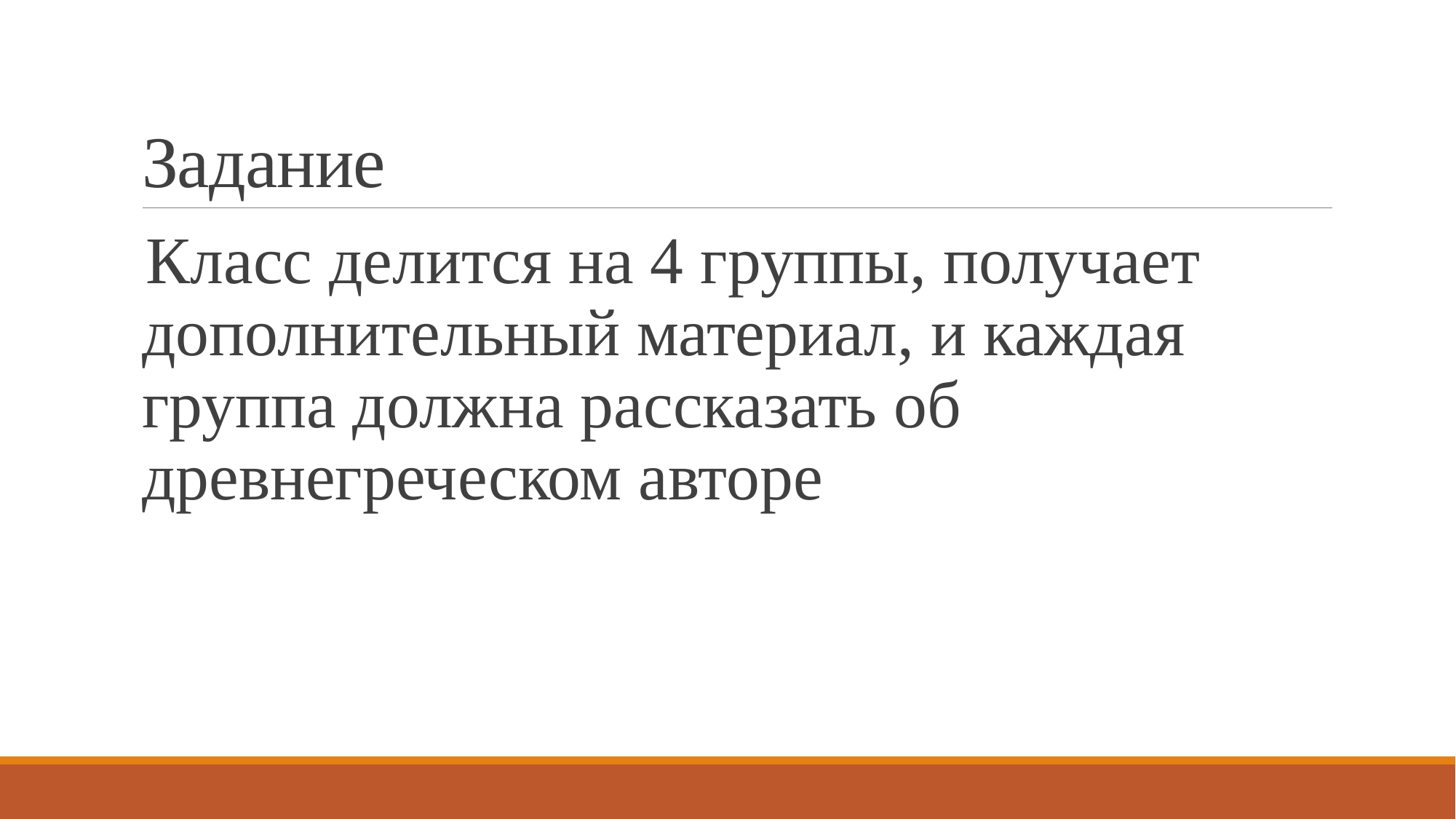

# Задание
Класс делится на 4 группы, получает дополнительный материал, и каждая группа должна рассказать об древнегреческом авторе